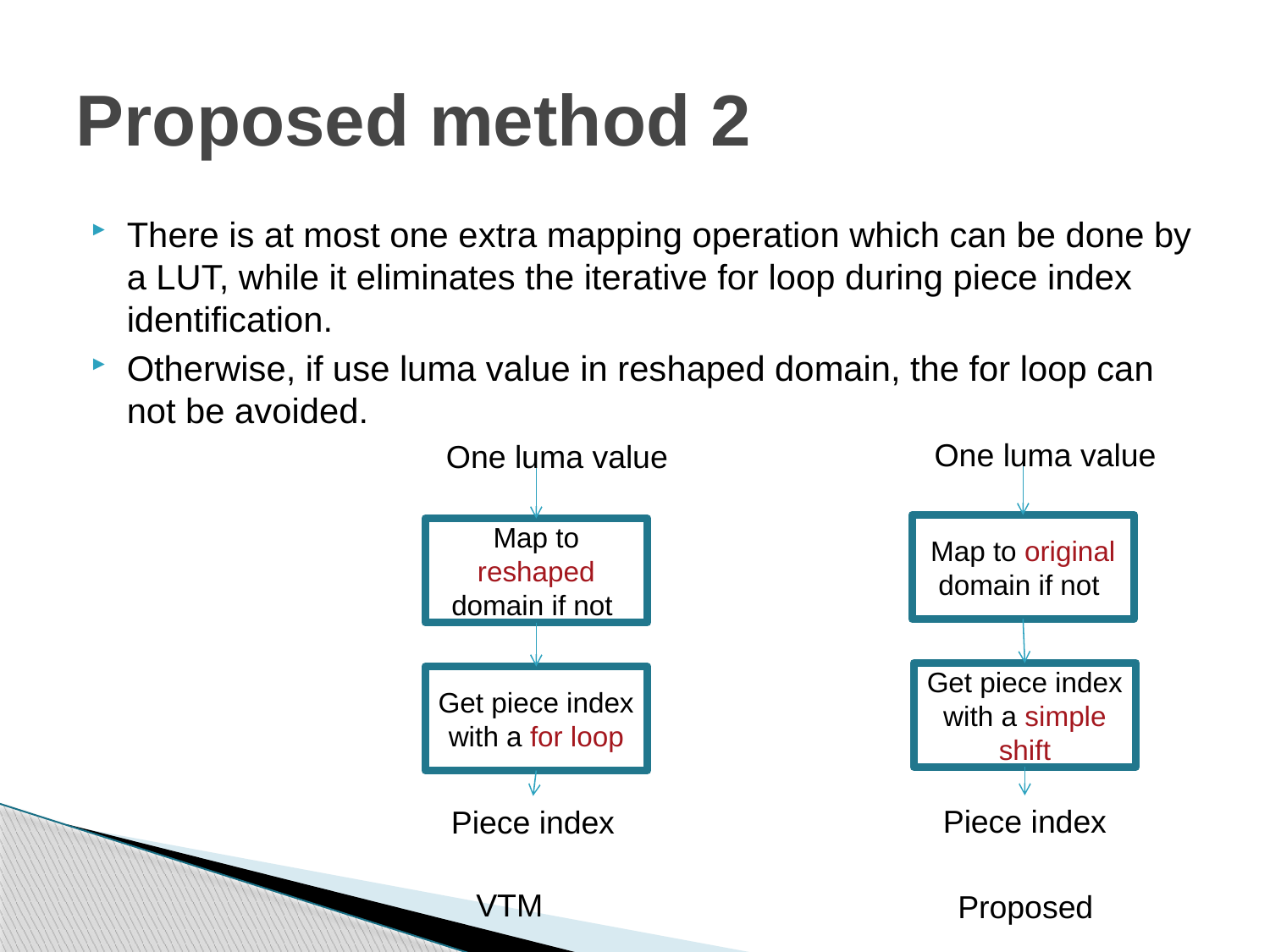

# Proposed method 2
There is at most one extra mapping operation which can be done by a LUT, while it eliminates the iterative for loop during piece index identification.
Otherwise, if use luma value in reshaped domain, the for loop can not be avoided.
One luma value
One luma value
Map to original domain if not
Map to reshaped domain if not
Get piece index with a simple shift
Get piece index with a for loop
Piece index
Piece index
VTM
Proposed